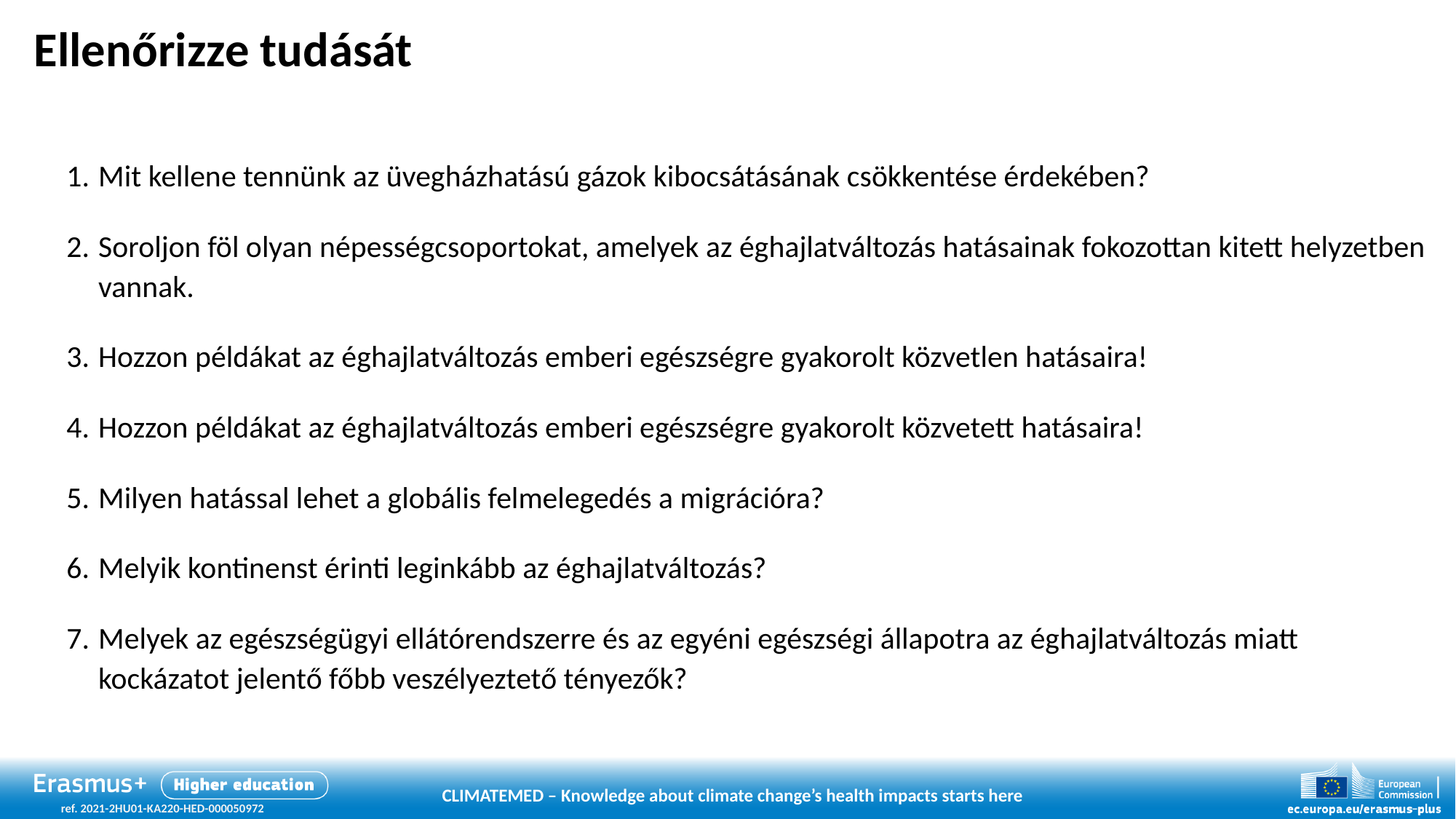

# Ellenőrizze tudását
Mit kellene tennünk az üvegházhatású gázok kibocsátásának csökkentése érdekében?
Soroljon föl olyan népességcsoportokat, amelyek az éghajlatváltozás hatásainak fokozottan kitett helyzetben vannak.
Hozzon példákat az éghajlatváltozás emberi egészségre gyakorolt közvetlen hatásaira!
Hozzon példákat az éghajlatváltozás emberi egészségre gyakorolt közvetett hatásaira!
Milyen hatással lehet a globális felmelegedés a migrációra?
Melyik kontinenst érinti leginkább az éghajlatváltozás?
Melyek az egészségügyi ellátórendszerre és az egyéni egészségi állapotra az éghajlatváltozás miatt kockázatot jelentő főbb veszélyeztető tényezők?